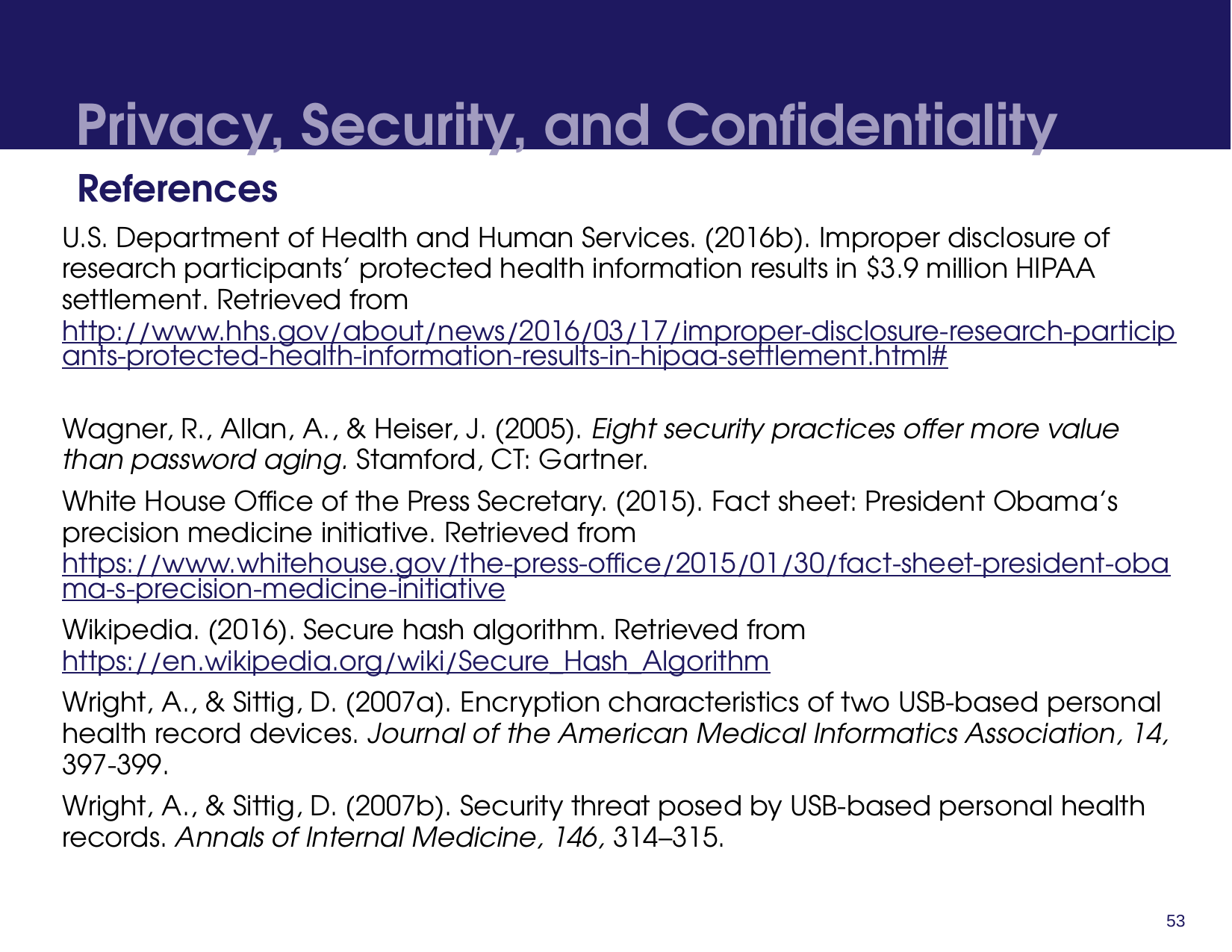

# Privacy, Security, and Confidentiality
References
U.S. Department of Health and Human Services. (2016b). Improper disclosure of research participants’ protected health information results in $3.9 million HIPAA settlement. Retrieved from http://www.hhs.gov/about/news/2016/03/17/improper-disclosure-research-participants-protected-health-information-results-in-hipaa-settlement.html#
Wagner, R., Allan, A., & Heiser, J. (2005). Eight security practices offer more value than password aging. Stamford, CT: Gartner.
White House Office of the Press Secretary. (2015). Fact sheet: President Obama’s precision medicine initiative. Retrieved from https://www.whitehouse.gov/the-press-office/2015/01/30/fact-sheet-president-obama-s-precision-medicine-initiative
Wikipedia. (2016). Secure hash algorithm. Retrieved from https://en.wikipedia.org/wiki/Secure_Hash_Algorithm
Wright, A., & Sittig, D. (2007a). Encryption characteristics of two USB-based personal health record devices. Journal of the American Medical Informatics Association, 14, 397-399.
Wright, A., & Sittig, D. (2007b). Security threat posed by USB-based personal health records. Annals of Internal Medicine, 146, 314–315.

53